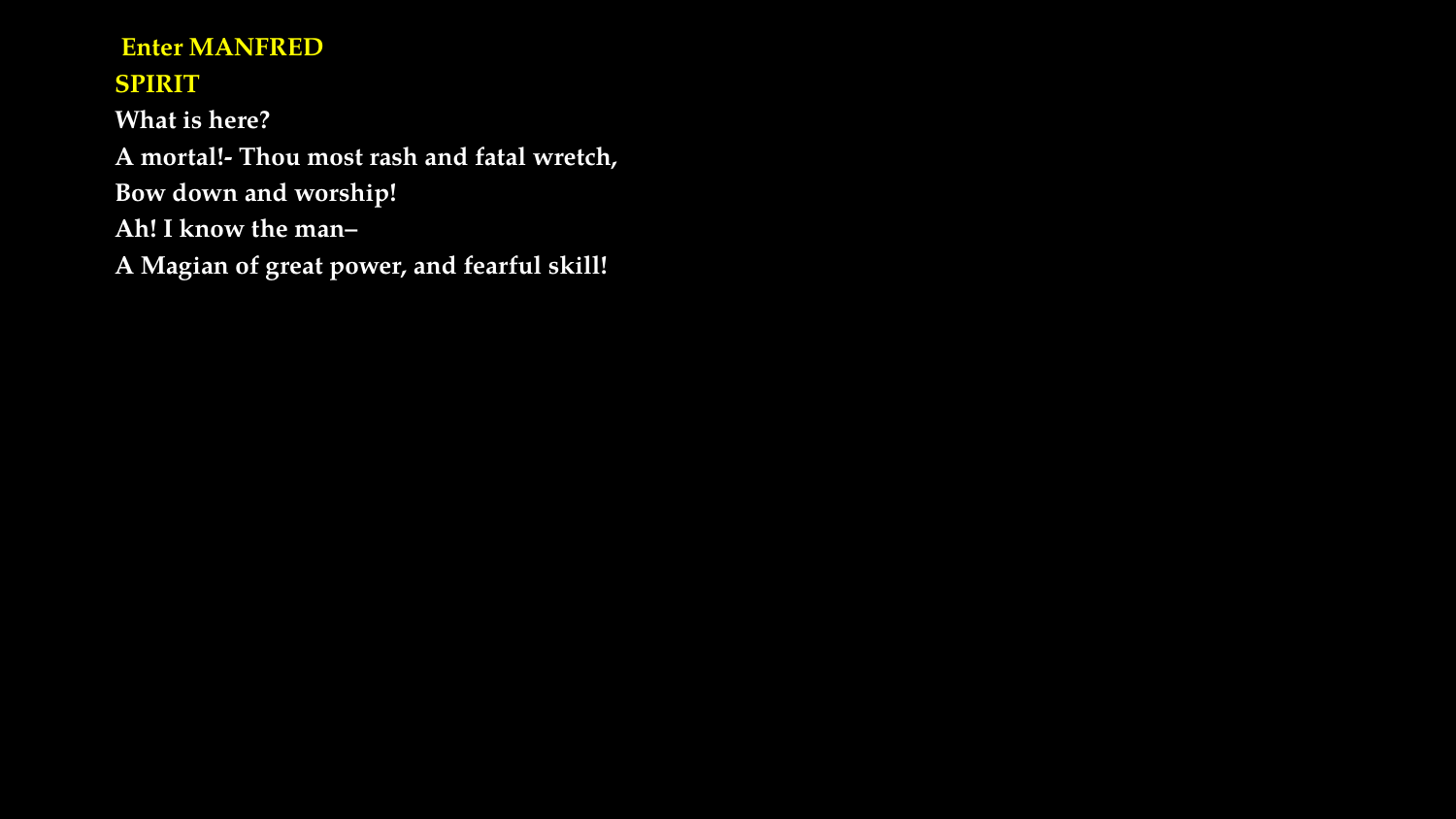

# Enter MANFRED SPIRIT What is here? A mortal!- Thou most rash and fatal wretch, Bow down and worship! Ah! I know the man– A Magian of great power, and fearful skill!